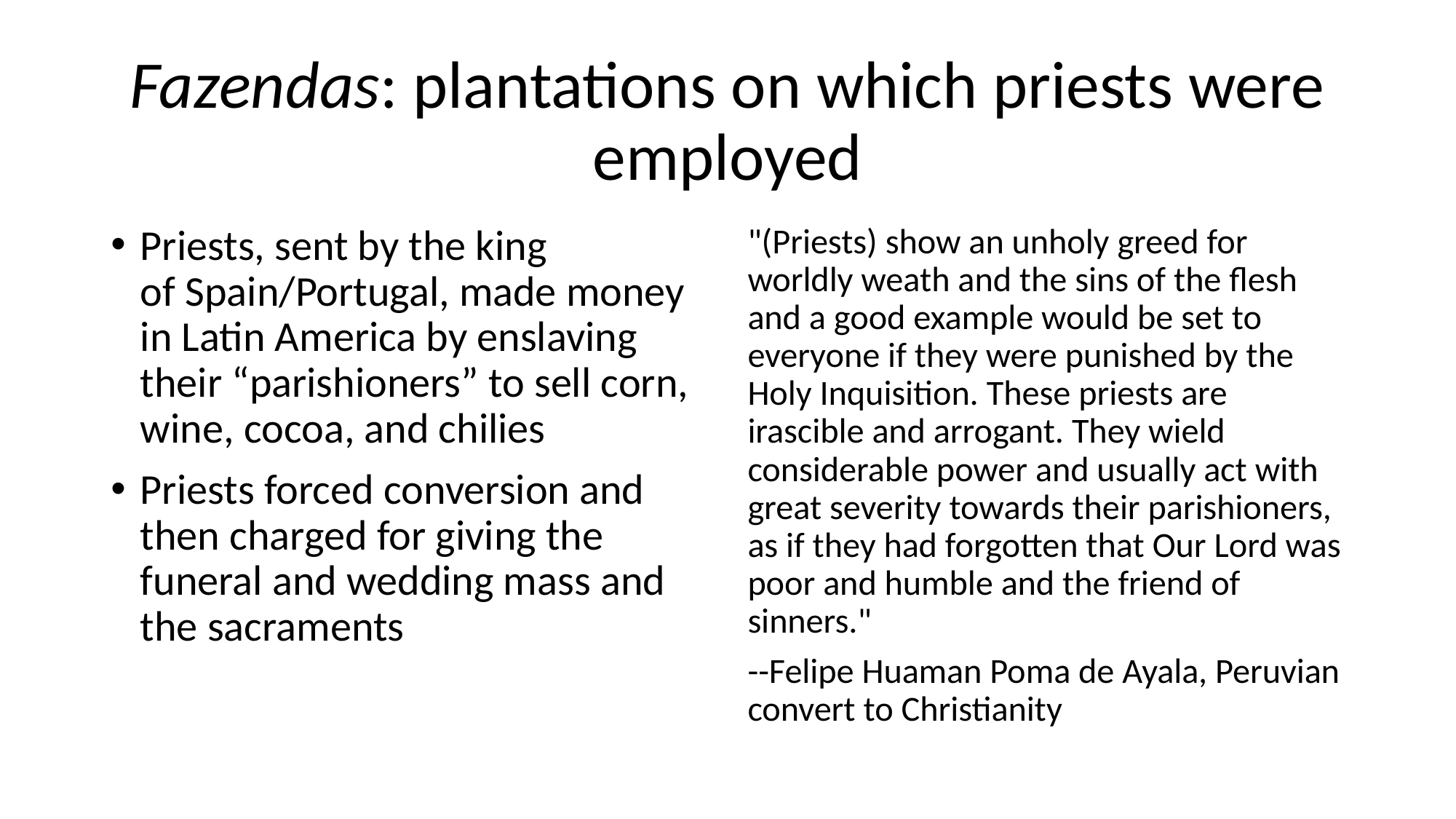

# Fazendas: plantations on which priests were employed
Priests, sent by the king of Spain/Portugal, made money in Latin America by enslaving their “parishioners” to sell corn, wine, cocoa, and chilies
Priests forced conversion and then charged for giving the funeral and wedding mass and the sacraments

"(Priests) show an unholy greed for worldly weath and the sins of the flesh and a good example would be set to everyone if they were punished by the Holy Inquisition. These priests are irascible and arrogant. They wield considerable power and usually act with great severity towards their parishioners, as if they had forgotten that Our Lord was poor and humble and the friend of sinners."
--Felipe Huaman Poma de Ayala, Peruvian convert to Christianity